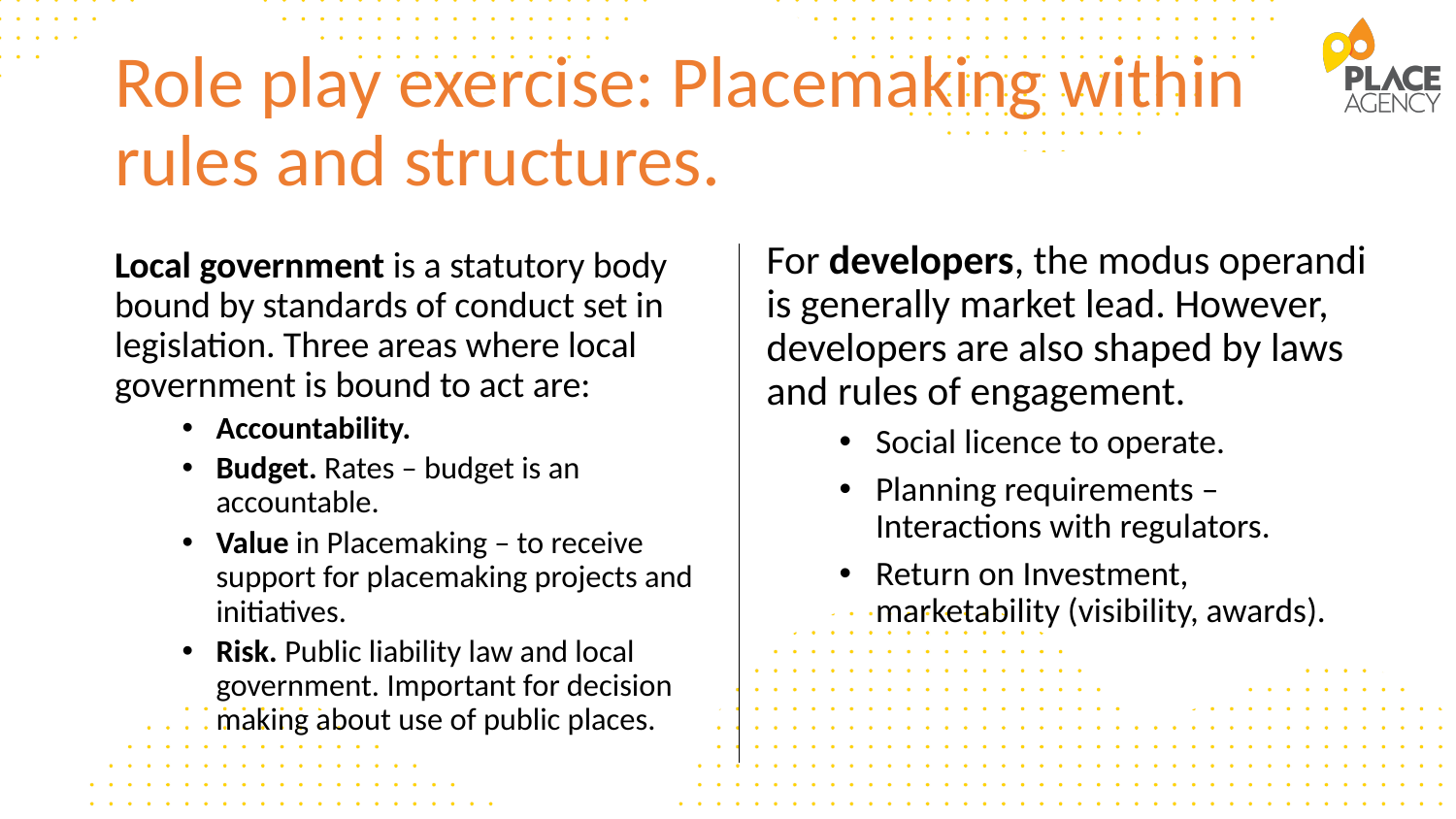

# Role play exercise: Placemaking within rules and structures.
For developers, the modus operandi is generally market lead. However, developers are also shaped by laws and rules of engagement.
Social licence to operate.
Planning requirements – Interactions with regulators.
Return on Investment,  marketability (visibility, awards).

Local government is a statutory body bound by standards of conduct set in legislation. Three areas where local government is bound to act are:
Accountability.
Budget. Rates – budget is an accountable.
Value in Placemaking – to receive support for placemaking projects and initiatives.
Risk. Public liability law and local government. Important for decision making about use of public places.